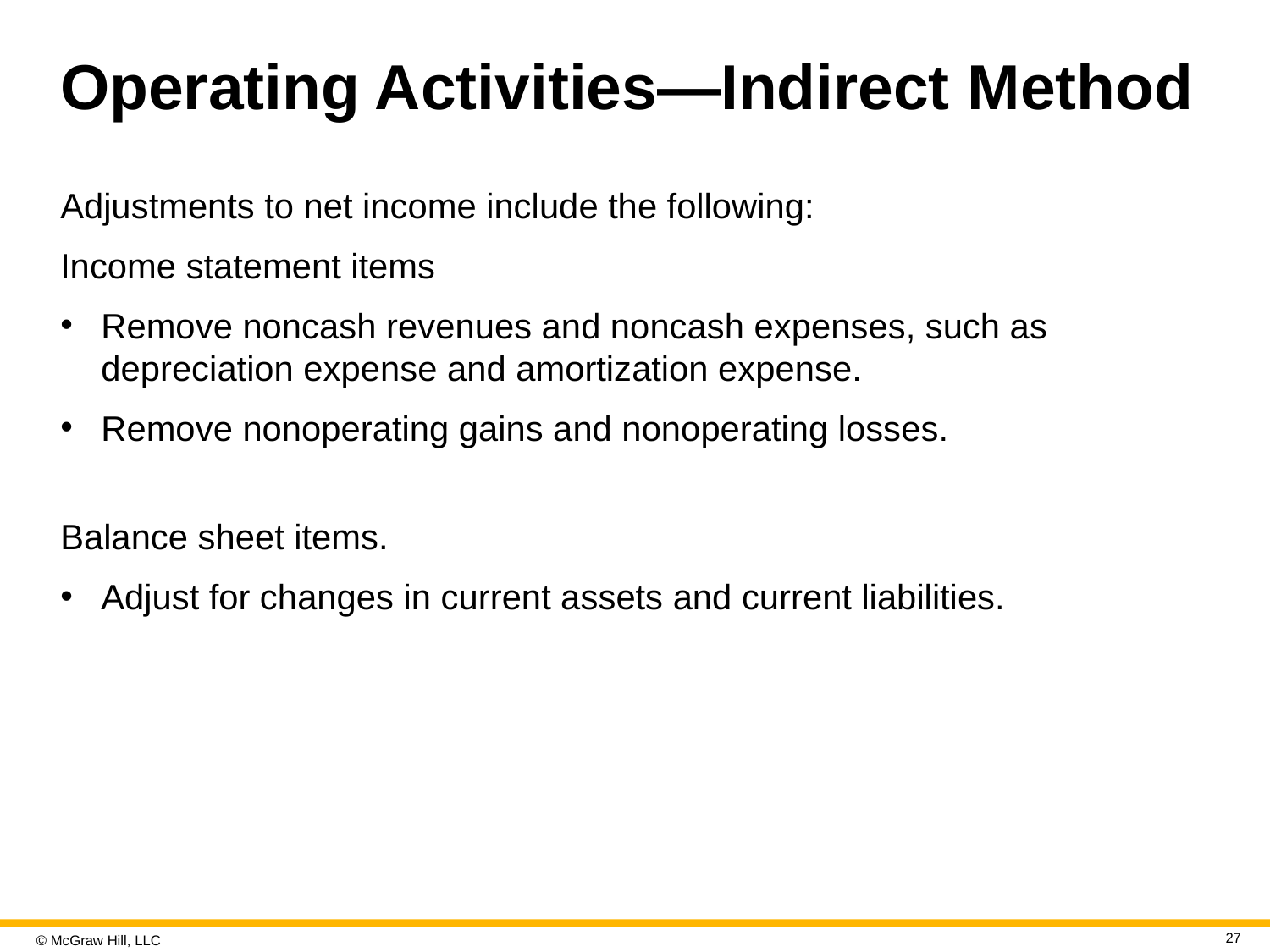

# Operating Activities—Indirect Method
Adjustments to net income include the following:
Income statement items
Remove noncash revenues and noncash expenses, such as depreciation expense and amortization expense.
Remove nonoperating gains and nonoperating losses.
Balance sheet items.
Adjust for changes in current assets and current liabilities.
27